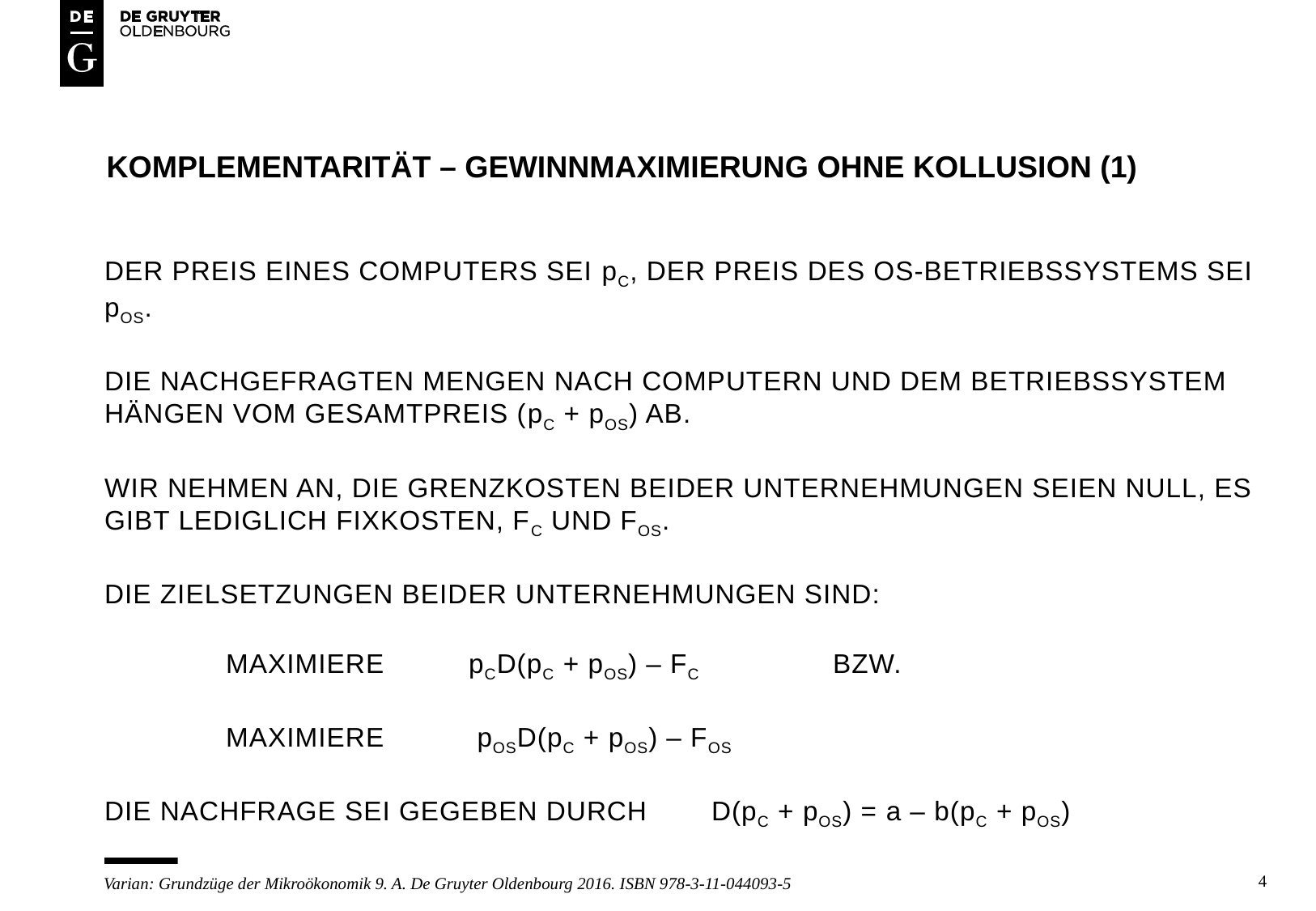

# Komplementarität – Gewinnmaximierung ohne kollusion (1)
Der preis eines computers sei pc, der preis des os-Betriebssystems sei pos.
Die nachgefragten mengen nach computern und dem betriebssystem hängen vom gesamtpreis (pc + pos) ab.
Wir nehmen an, die grenzkosten beider unternehmungen seien null, es gibt lediglich fixkosten, Fc und Fos.
Die zielsetzungen beider unternehmungen sind:
	maximiere	pcd(pc + pos) – Fc 		bzw.
	maximiere	 posd(pc + pos) – Fos
Die nachfrage sei gegeben durch	d(pc + pos) = a – b(pc + pos)

4
Varian: Grundzüge der Mikroökonomik 9. A. De Gruyter Oldenbourg 2016. ISBN 978-3-11-044093-5